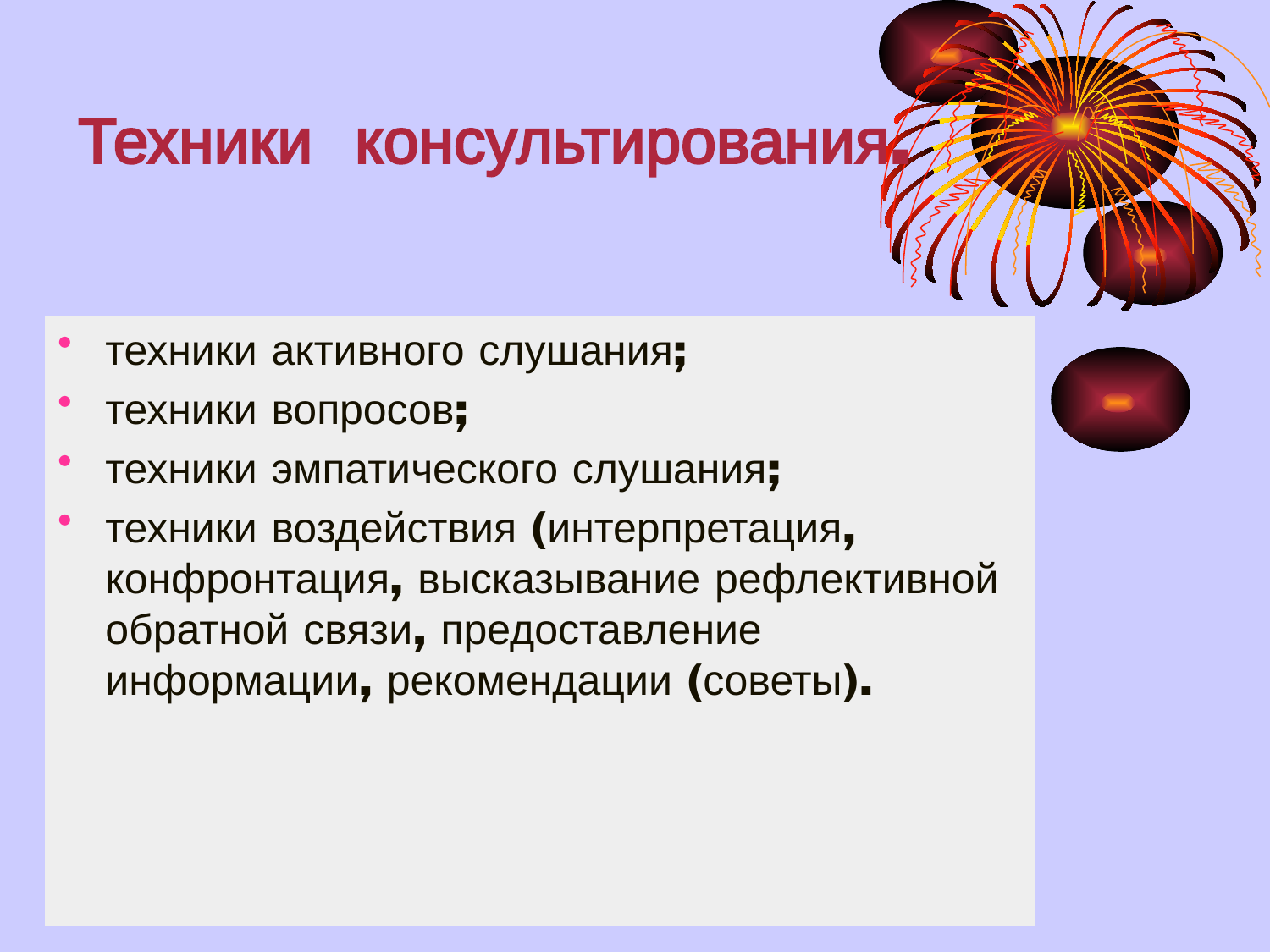

# Техники  консультирования.
техники активного слушания;
техники вопросов;
техники эмпатического слушания;
техники воздействия (интерпретация, конфронтация, высказывание рефлективной обратной связи, предоставление информации, рекомендации (советы).